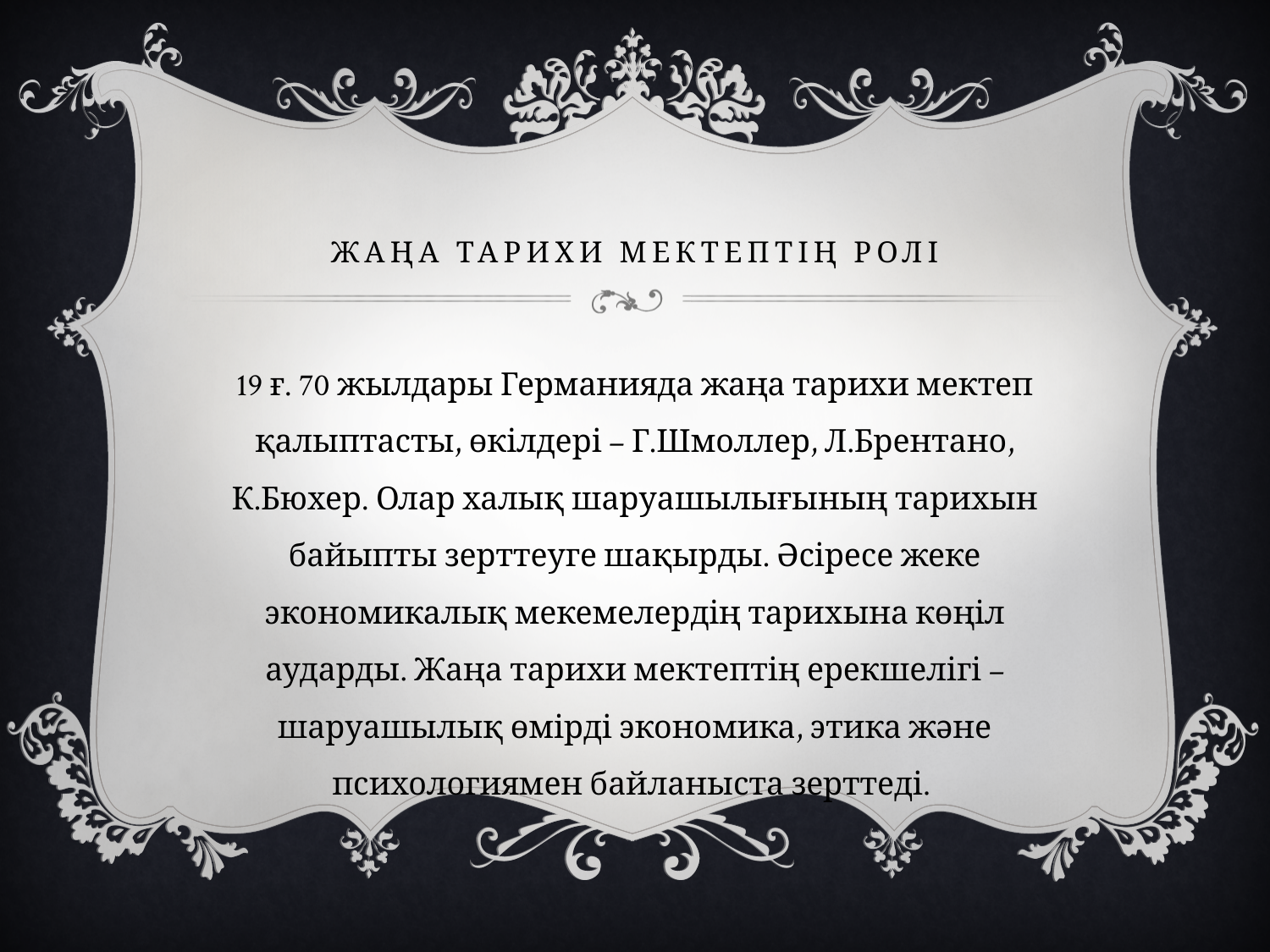

# Жаңа тарихи мектептің ролі
19 ғ. 70 жылдары Германияда жаңа тарихи мектеп қалыптасты, өкілдері – Г.Шмоллер, Л.Брентано, К.Бюхер. Олар халық шаруашылығының тарихын байыпты зерттеуге шақырды. Әсіресе жеке экономикалық мекемелердің тарихына көңіл аударды. Жаңа тарихи мектептің ерекшелігі – шаруашылық өмірді экономика, этика және психологиямен байланыста зерттеді.